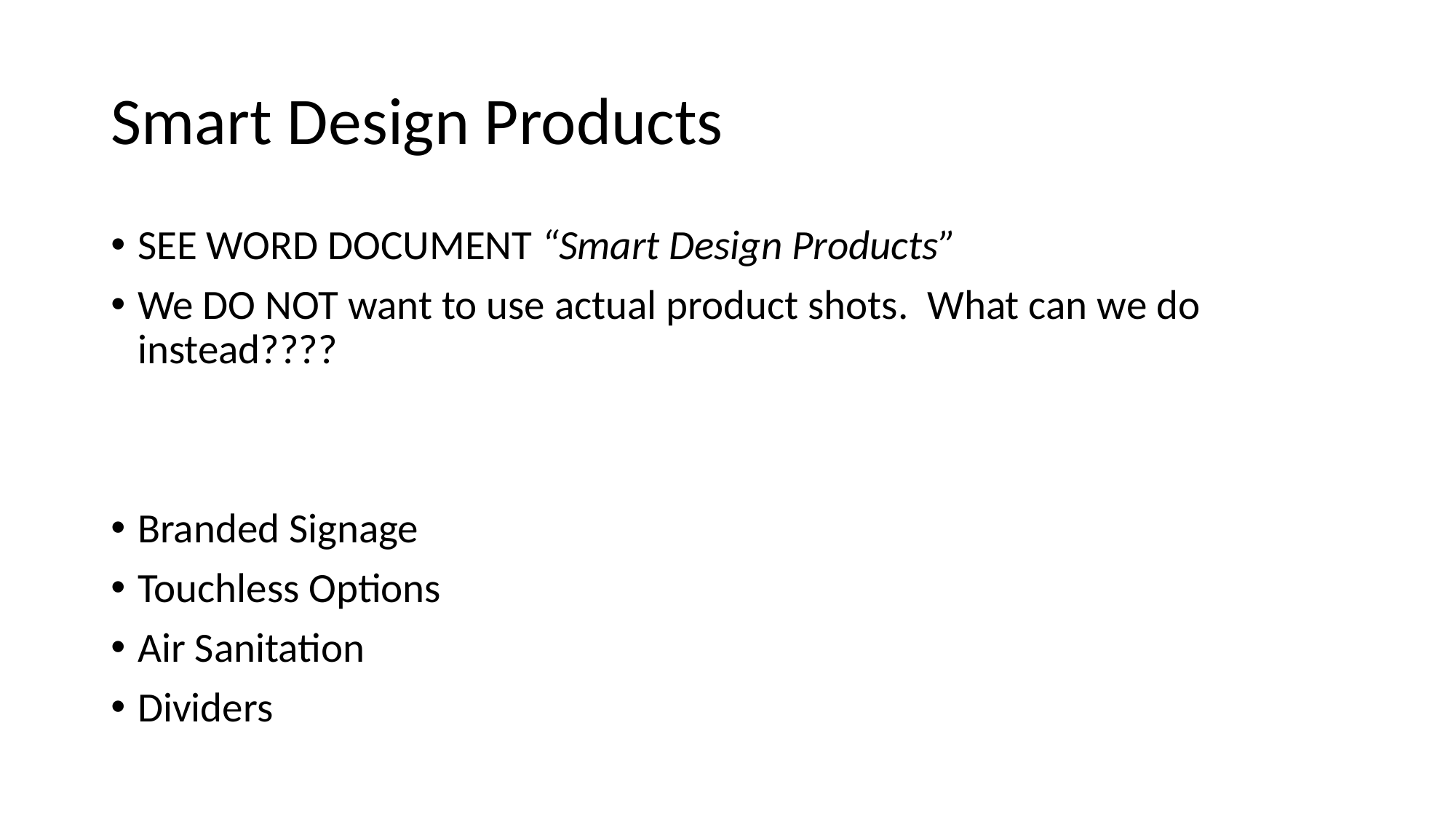

# Smart Design Products
SEE WORD DOCUMENT “Smart Design Products”
We DO NOT want to use actual product shots.  What can we do instead????

Branded Signage
Touchless Options
Air Sanitation
Dividers